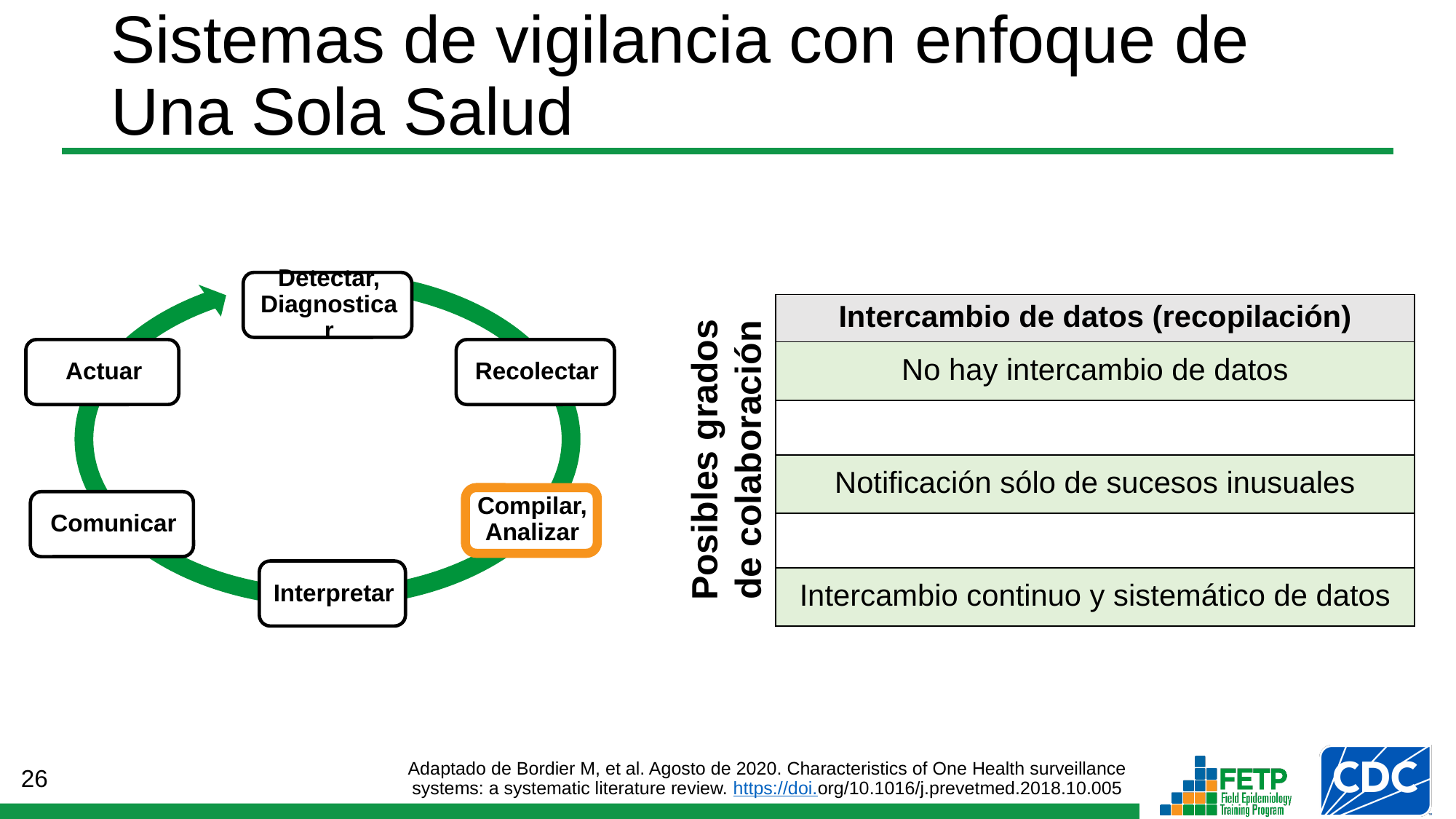

Sistemas de vigilancia con enfoque de Una Sola Salud
Detectar, Diagnosticar
Recolectar
Compilar, Analizar
Interpretar
Comunicar
Actuar
| Intercambio de datos (recopilación) |
| --- |
| No hay intercambio de datos |
|  |
| Notificación sólo de sucesos inusuales |
|  |
| Intercambio continuo y sistemático de datos |
Posibles grados de colaboración

Adaptado de Bordier M, et al. Agosto de 2020. Characteristics of One Health surveillance systems: a systematic literature review. https://doi.org/10.1016/j.prevetmed.2018.10.005